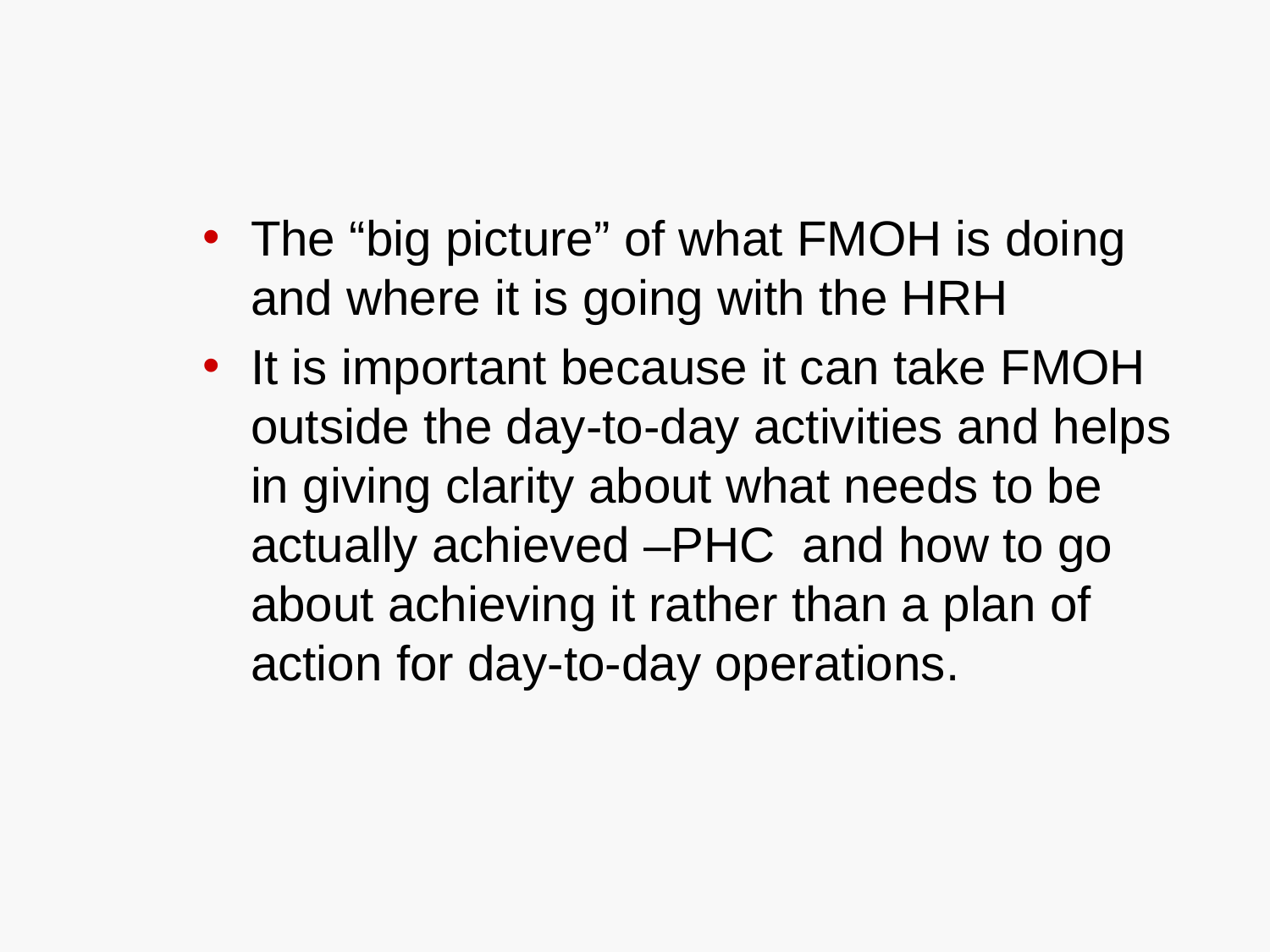

The “big picture” of what FMOH is doing and where it is going with the HRH
It is important because it can take FMOH outside the day-to-day activities and helps in giving clarity about what needs to be actually achieved –PHC  and how to go about achieving it rather than a plan of action for day-to-day operations.